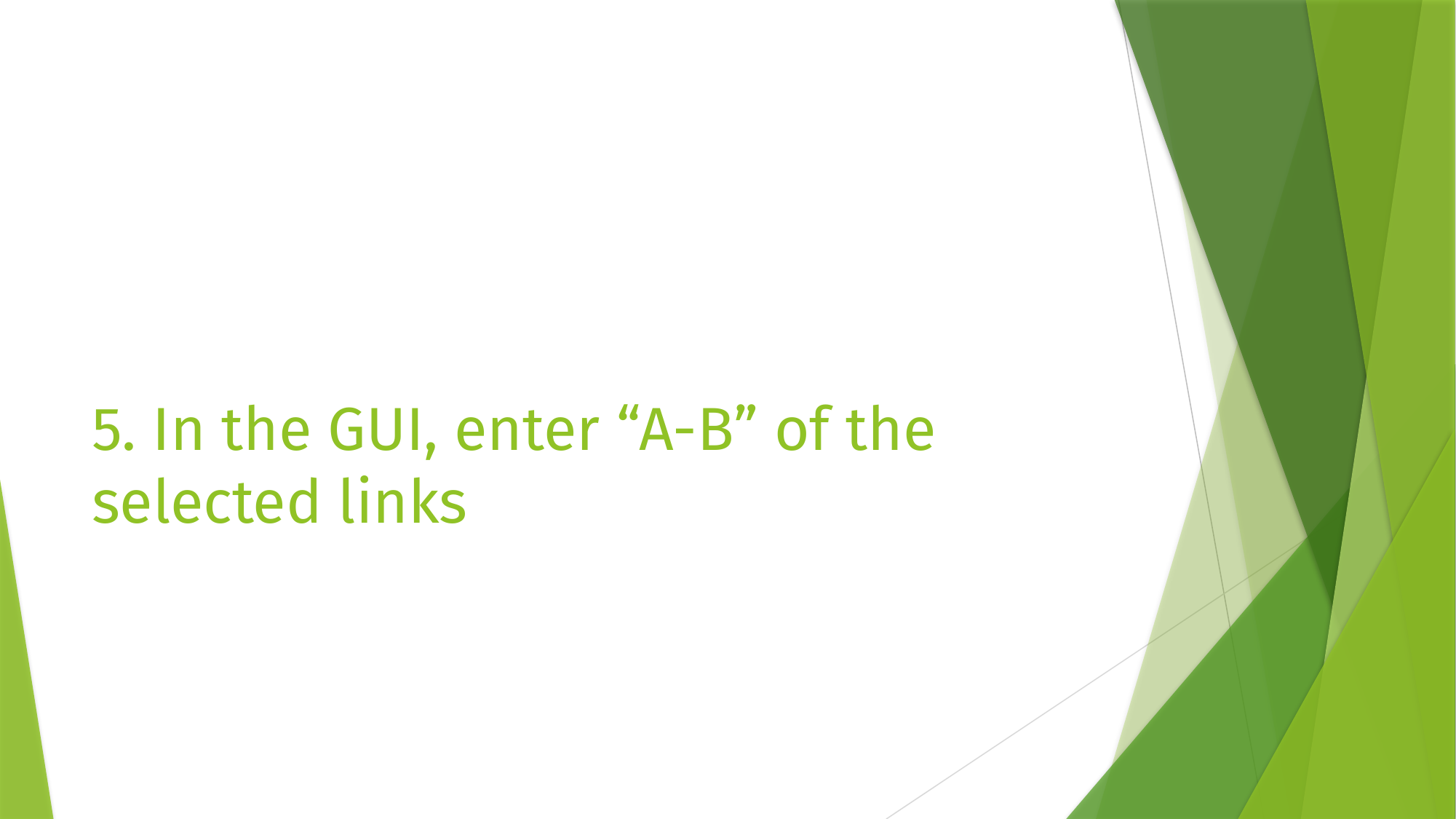

# 5. In the GUI, enter “A-B” of the selected links